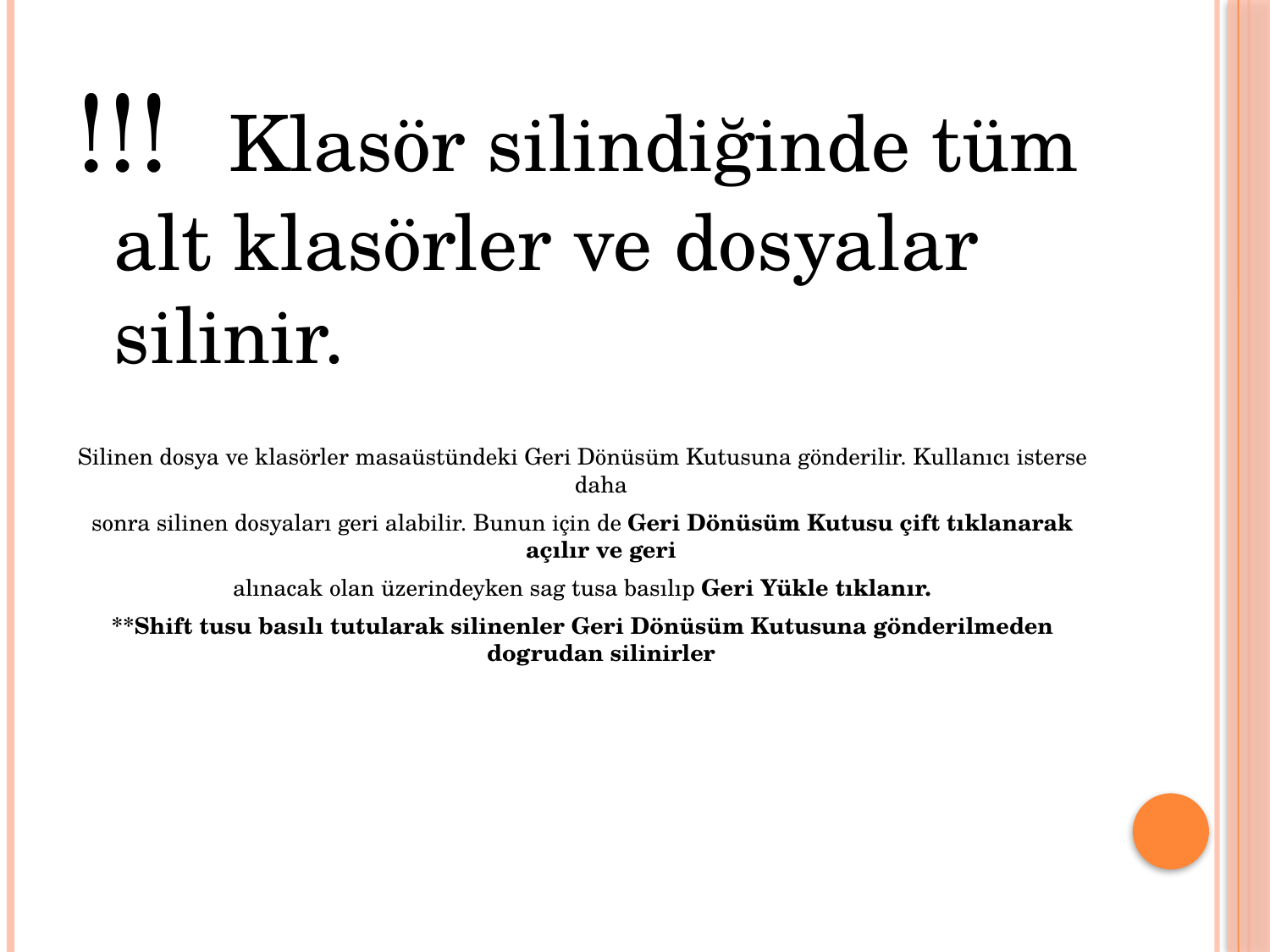

!!!  Klasör silindiğinde tüm alt klasörler ve dosyalar silinir.

Silinen dosya ve klasörler masaüstündeki Geri Dönüsüm Kutusuna gönderilir. Kullanıcı isterse daha
sonra silinen dosyaları geri alabilir. Bunun için de Geri Dönüsüm Kutusu çift tıklanarak açılır ve geri
alınacak olan üzerindeyken sag tusa basılıp Geri Yükle tıklanır.
**Shift tusu basılı tutularak silinenler Geri Dönüsüm Kutusuna gönderilmeden dogrudan silinirler